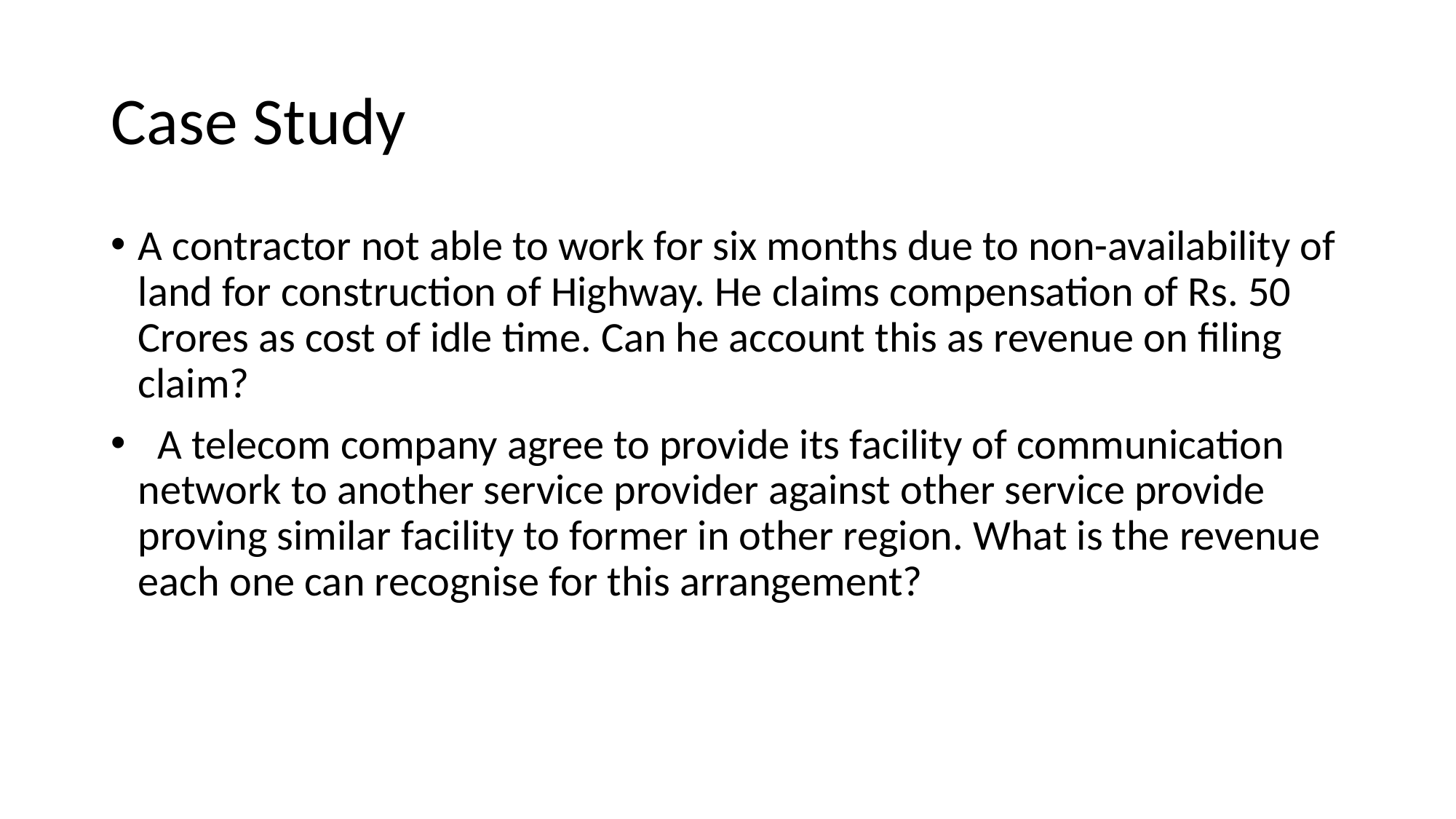

# Case Study
A contractor not able to work for six months due to non-availability of land for construction of Highway. He claims compensation of Rs. 50 Crores as cost of idle time. Can he account this as revenue on filing claim?
  A telecom company agree to provide its facility of communication network to another service provider against other service provide proving similar facility to former in other region. What is the revenue each one can recognise for this arrangement?